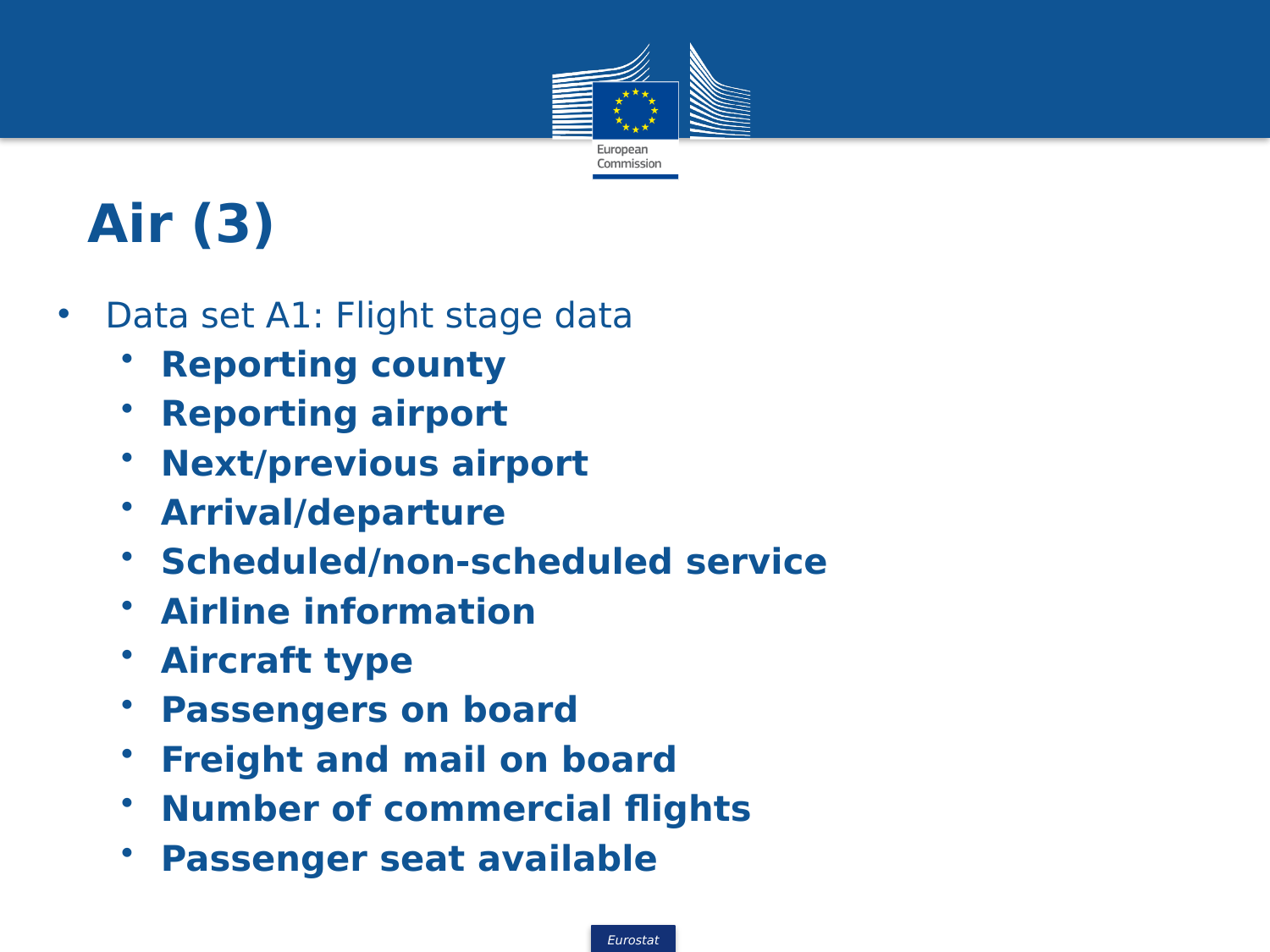

# Air (3)
Data set A1: Flight stage data
Reporting county
Reporting airport
Next/previous airport
Arrival/departure
Scheduled/non-scheduled service
Airline information
Aircraft type
Passengers on board
Freight and mail on board
Number of commercial flights
Passenger seat available
19